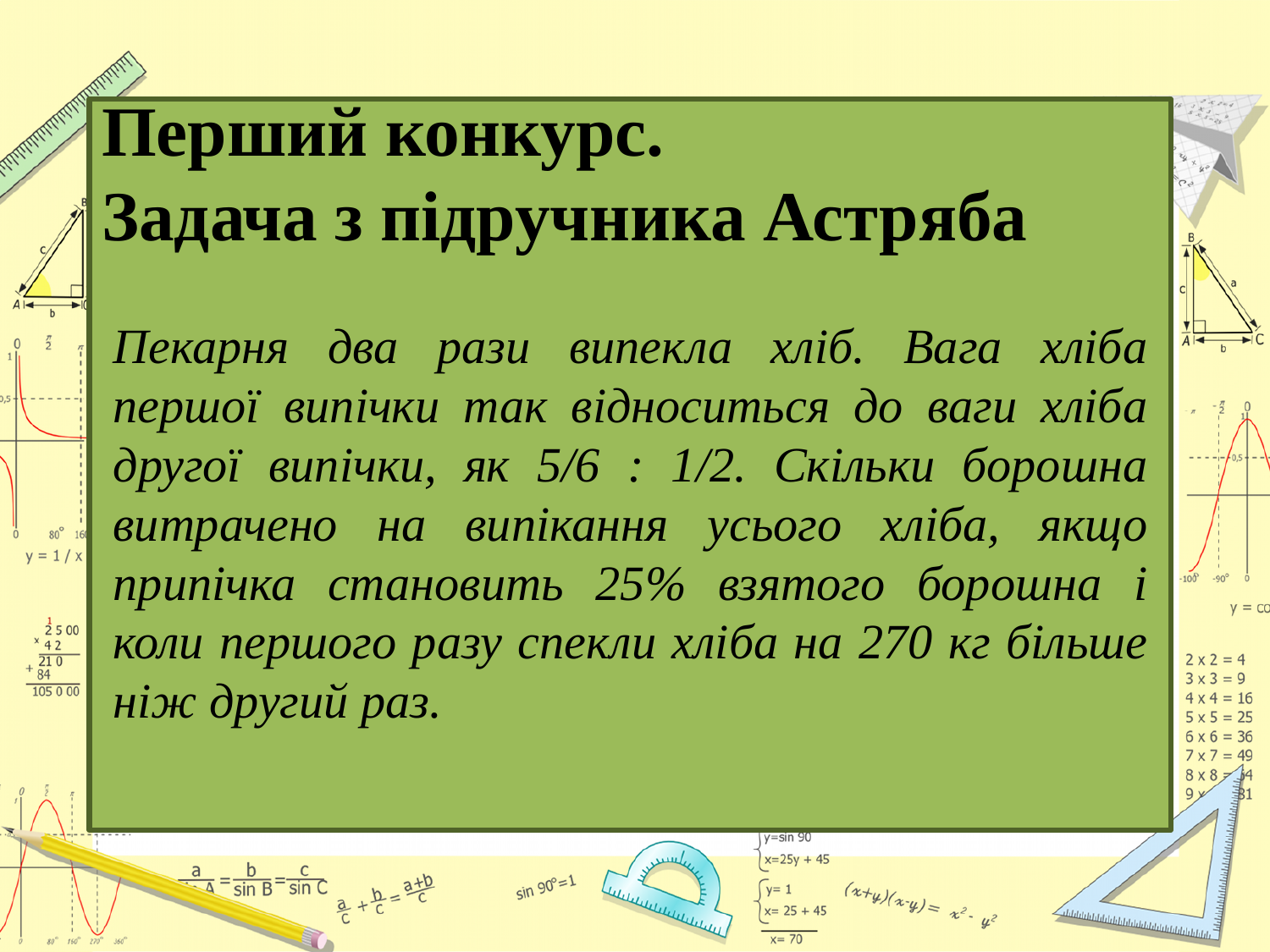

# Перший конкурс. Задача з підручника Астряба

Пекарня два рази випекла хліб. Вага хліба першої випічки так відноситься до ваги хліба другої випічки, як 5/6 : 1/2. Скільки борошна витрачено на випікання усього хліба, якщо припічка становить 25% взятого борошна і коли першого разу спекли хліба на 270 кг більше ніж другий раз.